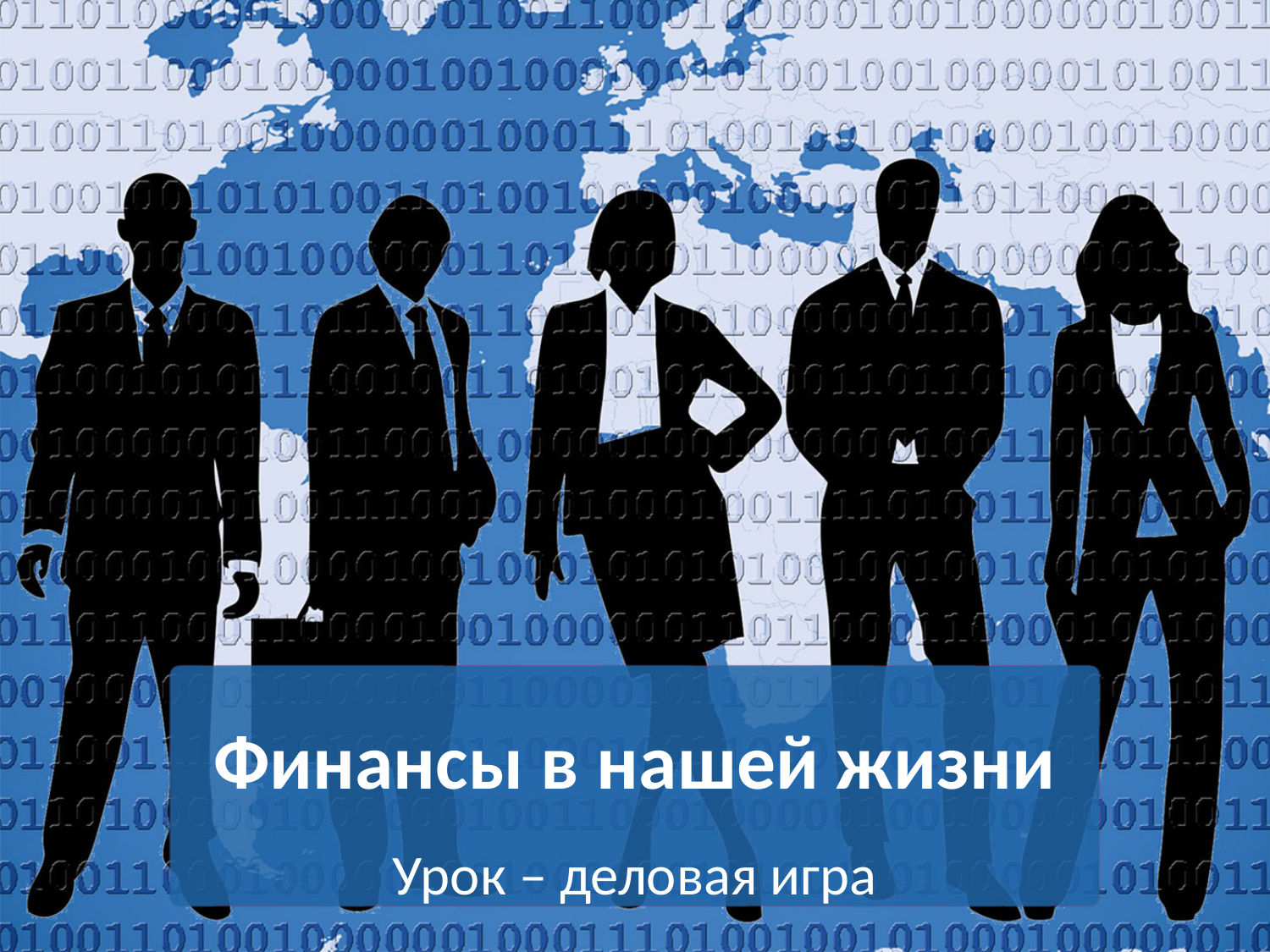

# Финансы в нашей жизни
Урок – деловая игра